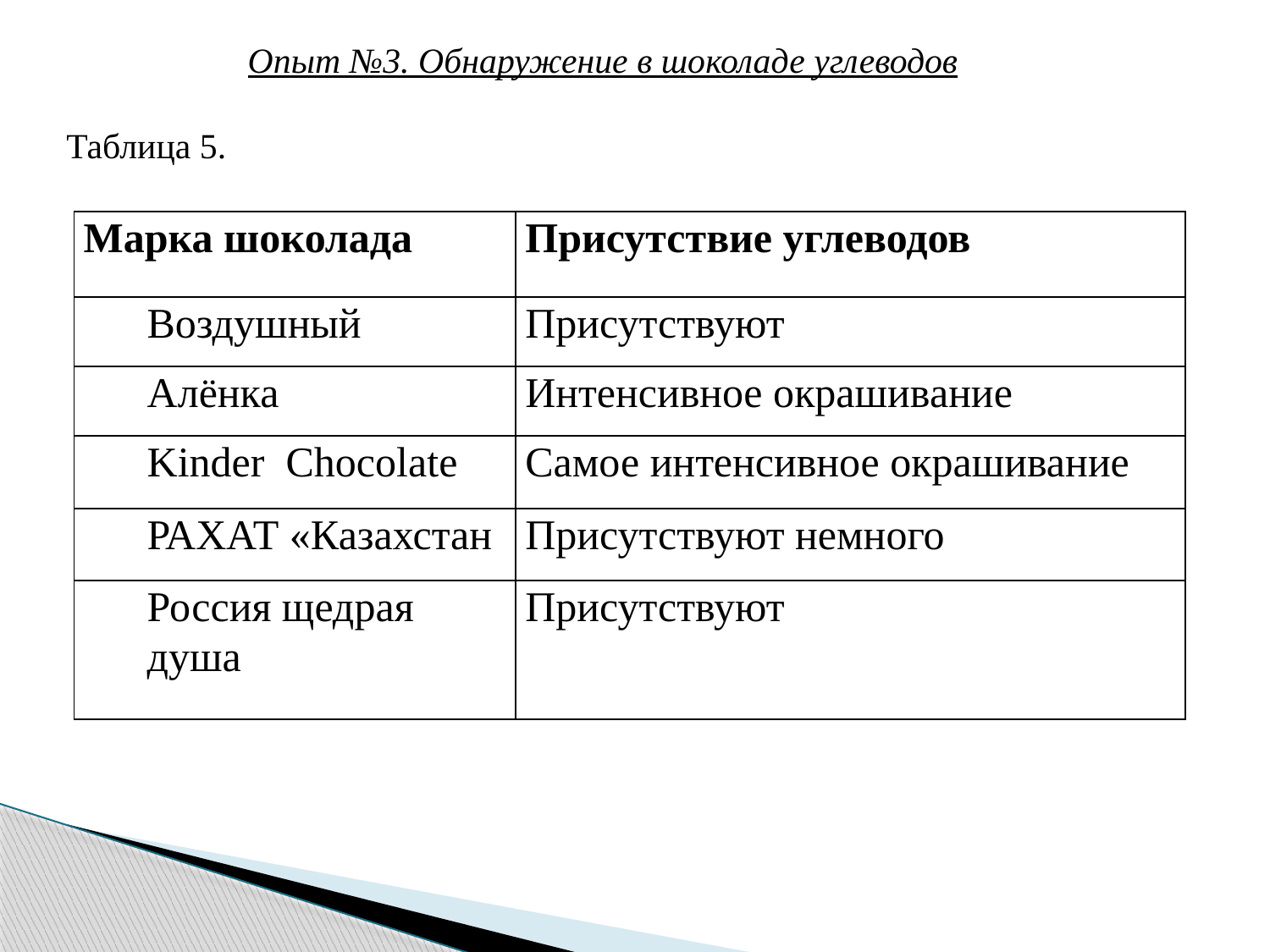

Опыт №3. Обнаружение в шоколаде углеводов
Таблица 5.

| Марка шоколада | Присутствие углеводов |
| --- | --- |
| Воздушный | Присутствуют |
| Алёнка | Интенсивное окрашивание |
| Kinder  Chocolate | Самое интенсивное окрашивание |
| РАХАТ «Казахстан | Присутствуют немного |
| Россия щедрая душа | Присутствуют |